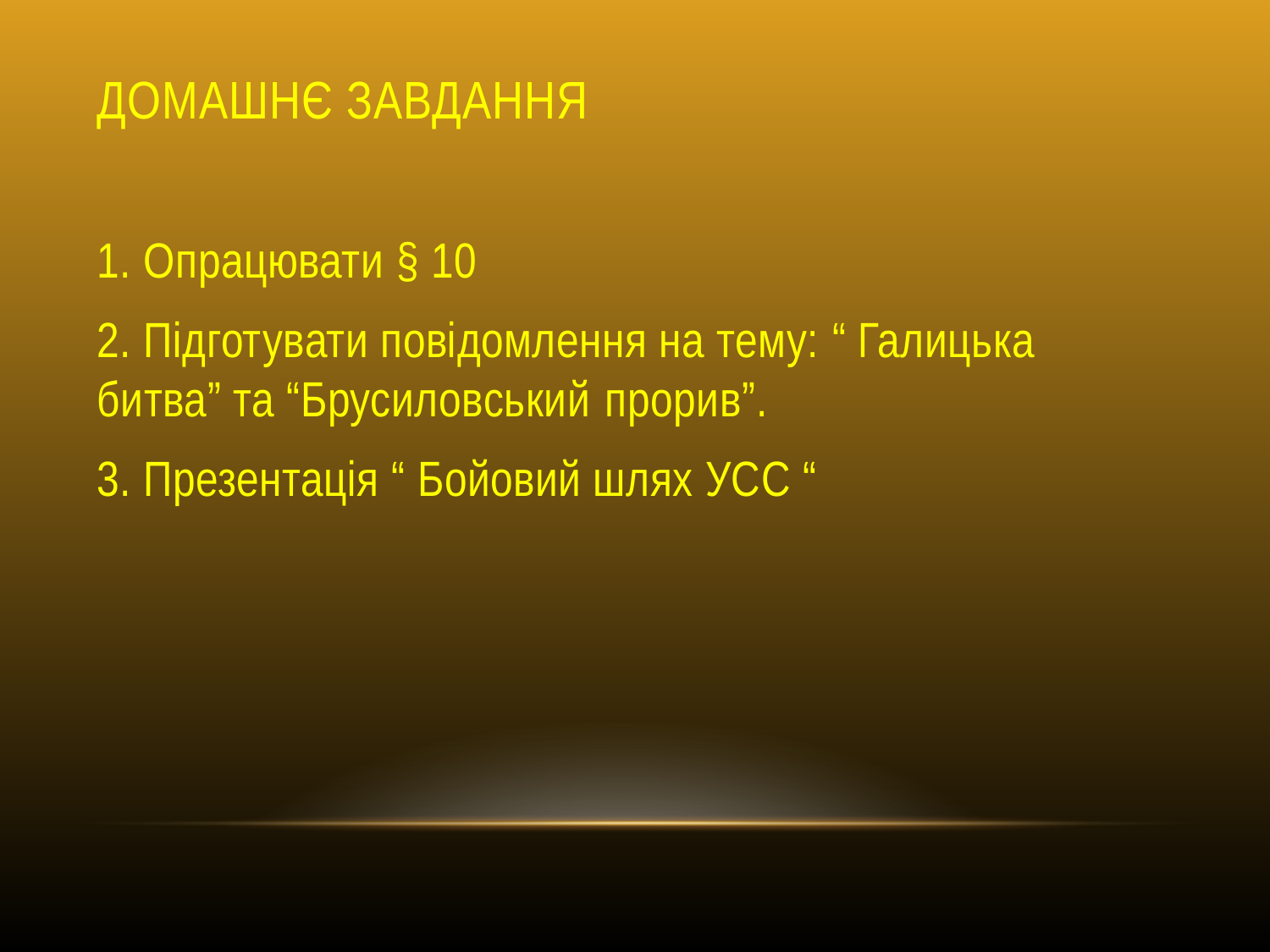

# Домашнє завдання
1. Опрацювати § 10
2. Підготувати повідомлення на тему: “ Галицька  	битва” та “Брусиловський 	прорив”.
3. Презентація “ Бойовий шлях УСС “